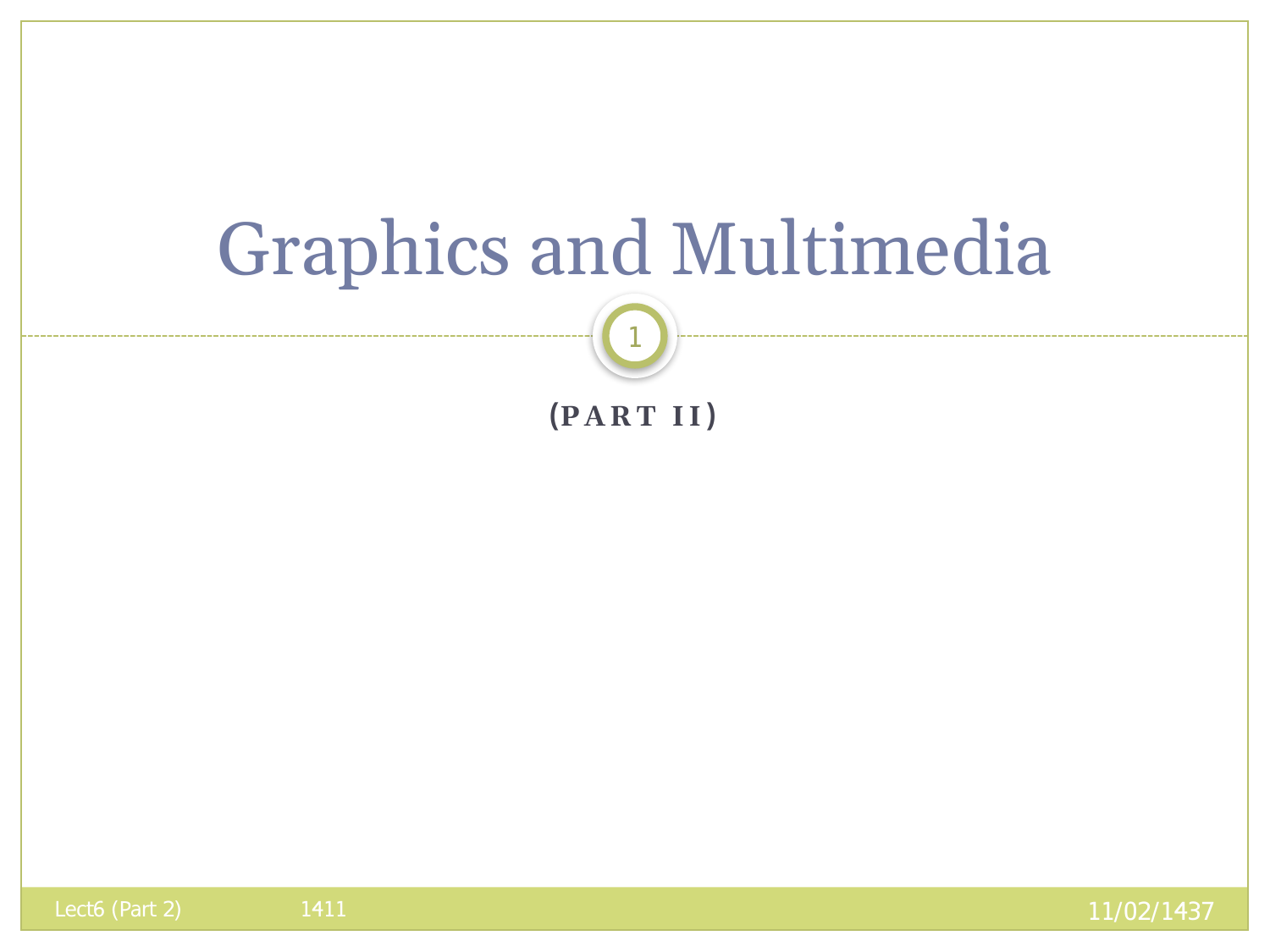

# Graphics and Multimedia
1
(Part II)
11/02/1437
Lect6 (Part 2)                  1411